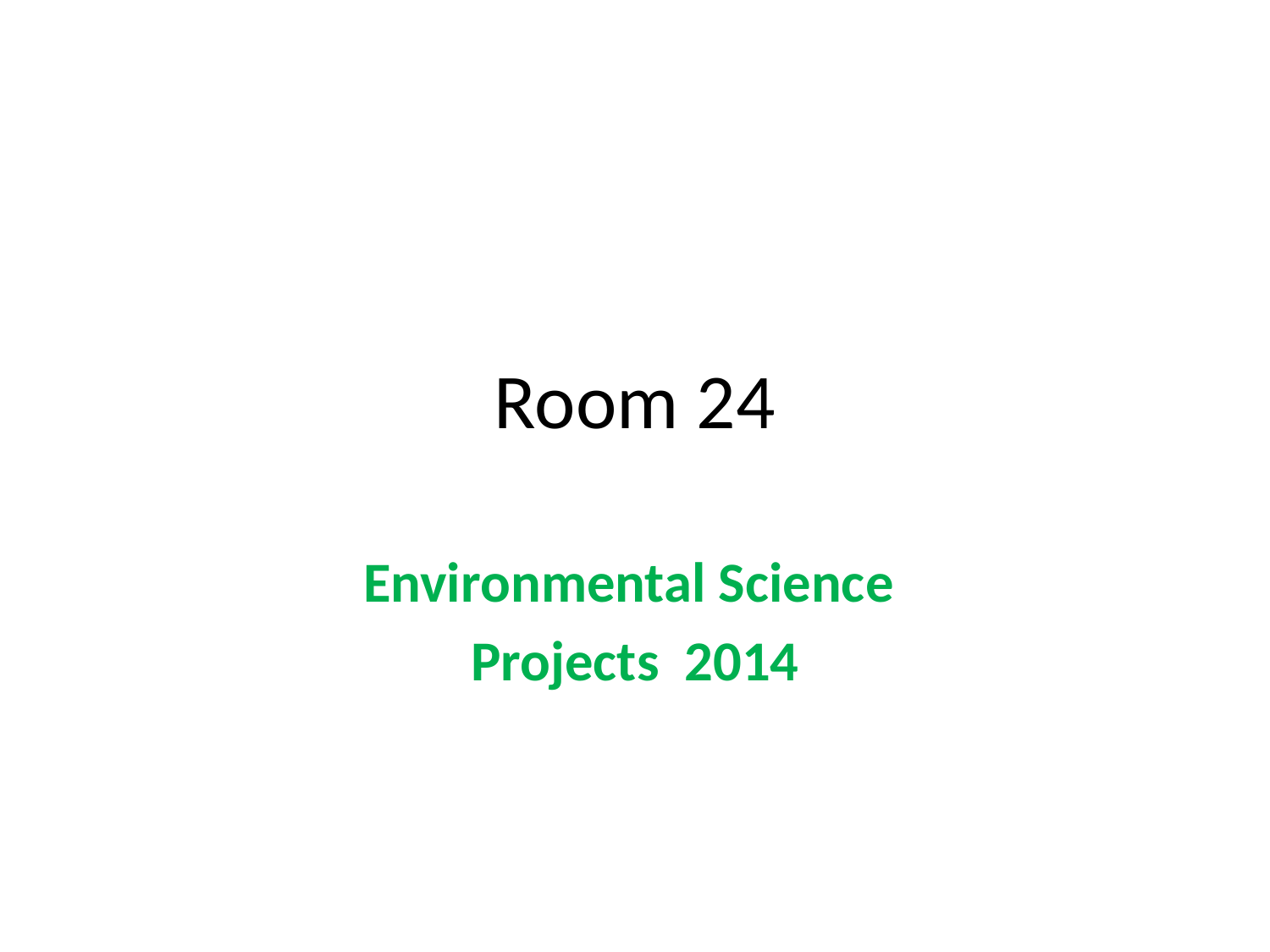

# Room 24
Environmental Science
Projects  2014